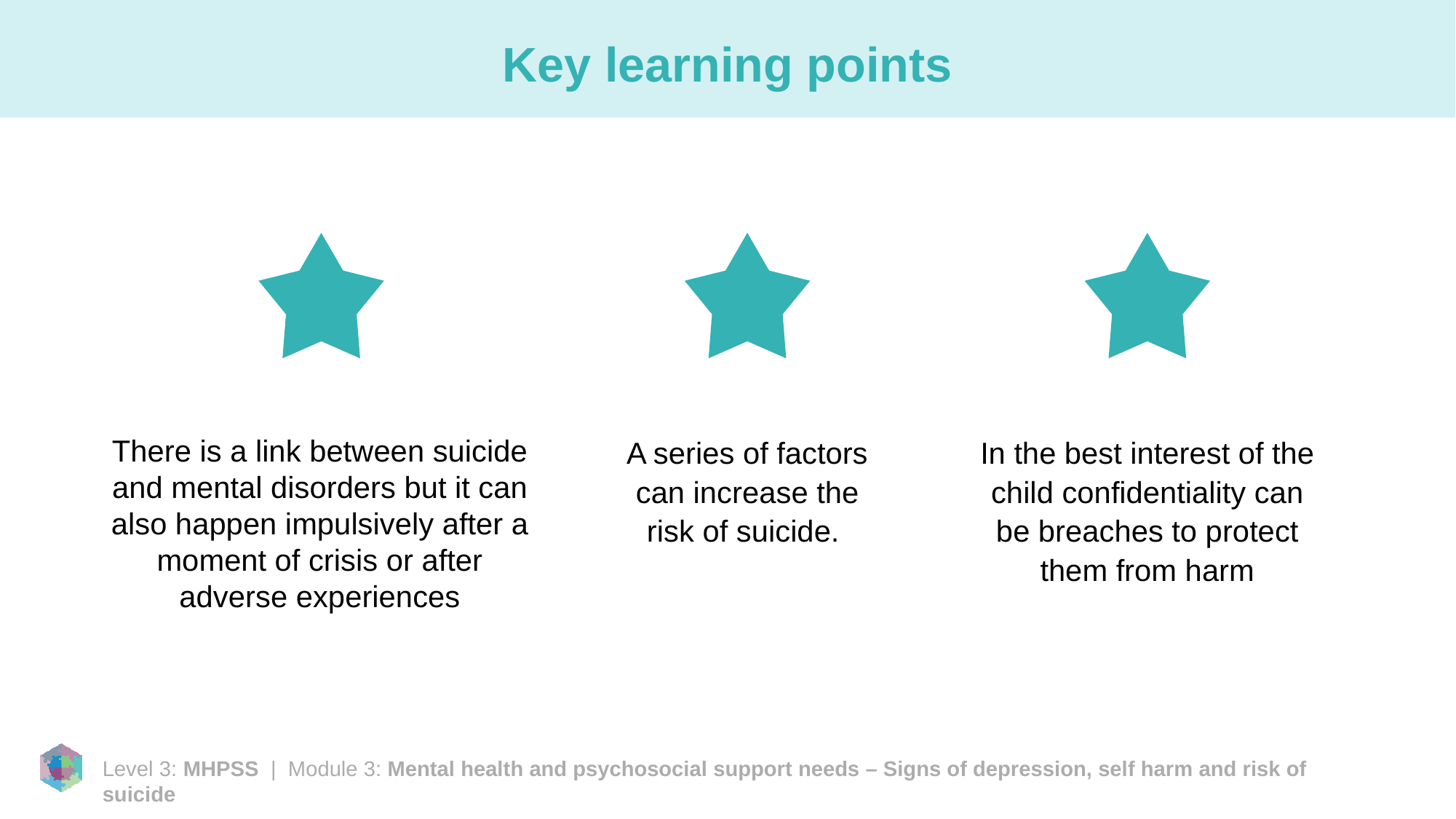

# Key learning points

There is a link between suicide and mental disorders but it can also happen impulsively after a moment of crisis or after adverse experiences
A series of factors can increase the risk of suicide.
In the best interest of the child confidentiality can be breaches to protect them from harm